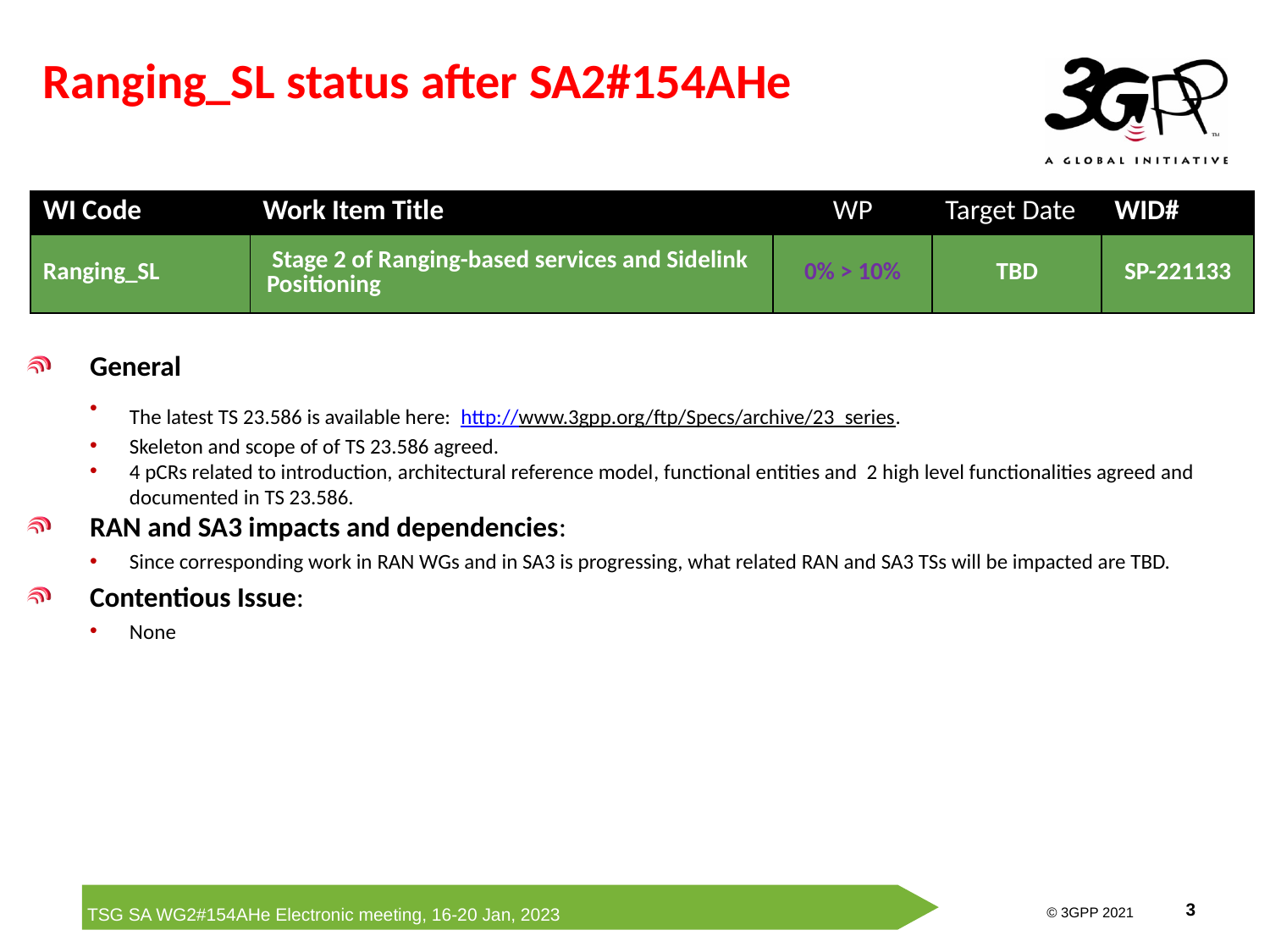

# Ranging_SL status after SA2#154AHe
| WI Code | Work Item Title | WP | Target Date | WID# |
| --- | --- | --- | --- | --- |
| Ranging\_SL | Stage 2 of Ranging-based services and Sidelink Positioning | 0% > 10% | TBD | SP-221133 |
General
The latest TS 23.586 is available here: http://www.3gpp.org/ftp/Specs/archive/23_series.
Skeleton and scope of of TS 23.586 agreed.
4 pCRs related to introduction, architectural reference model, functional entities and  2 high level functionalities agreed and documented in TS 23.586.
RAN and SA3 impacts and dependencies:
Since corresponding work in RAN WGs and in SA3 is progressing, what related RAN and SA3 TSs will be impacted are TBD.
Contentious Issue:
None